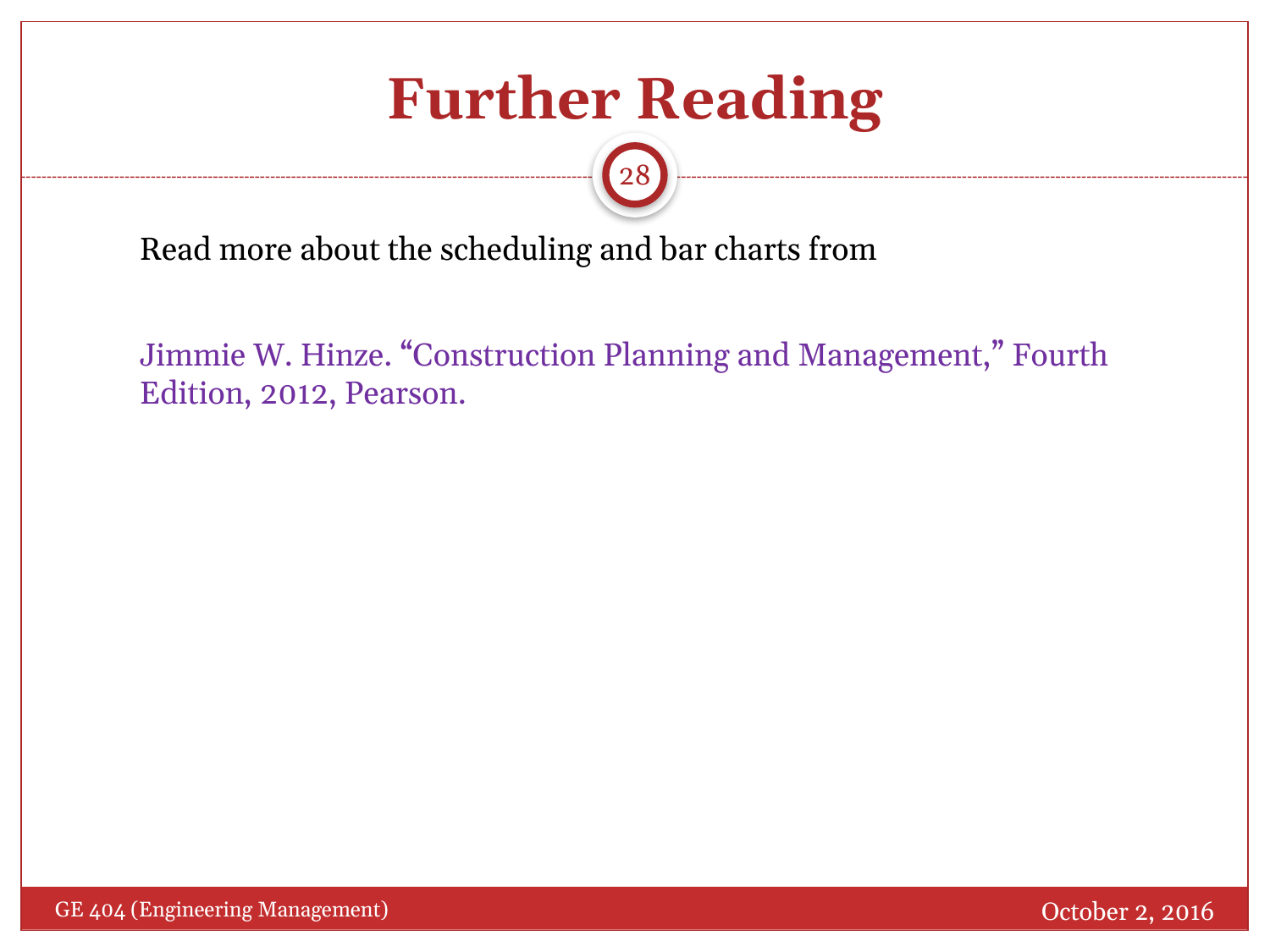

# Further Reading
28
Read more about the scheduling and bar charts from
Jimmie W. Hinze. “Construction Planning and Management,” Fourth Edition, 2012, Pearson.

October 2, 2016
GE 404 (Engineering Management)